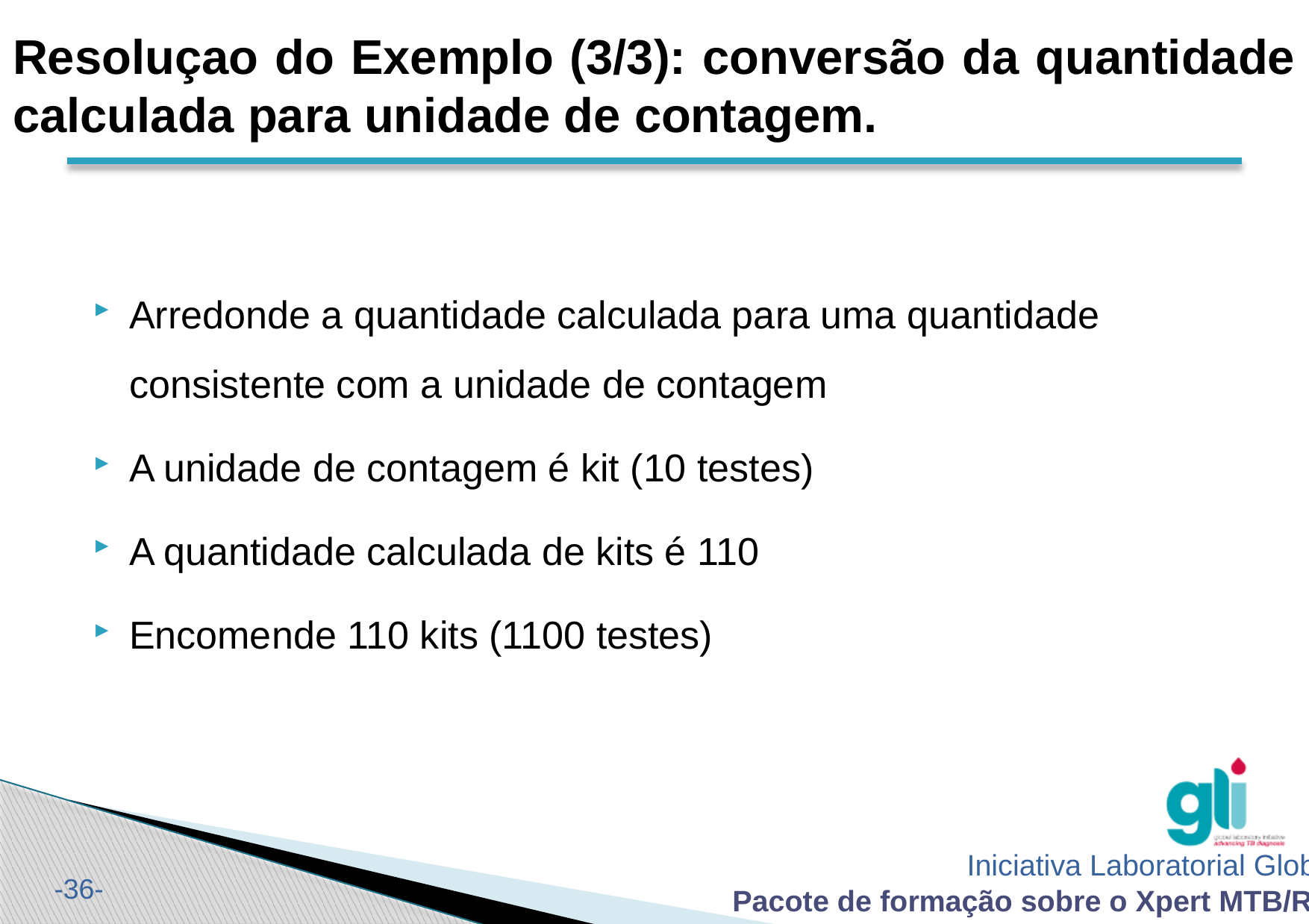

Resoluçao do Exemplo (3/3): conversão da quantidade calculada para unidade de contagem.

Arredonde a quantidade calculada para uma quantidade consistente com a unidade de contagem
A unidade de contagem é kit (10 testes)
A quantidade calculada de kits é 110
Encomende 110 kits (1100 testes)